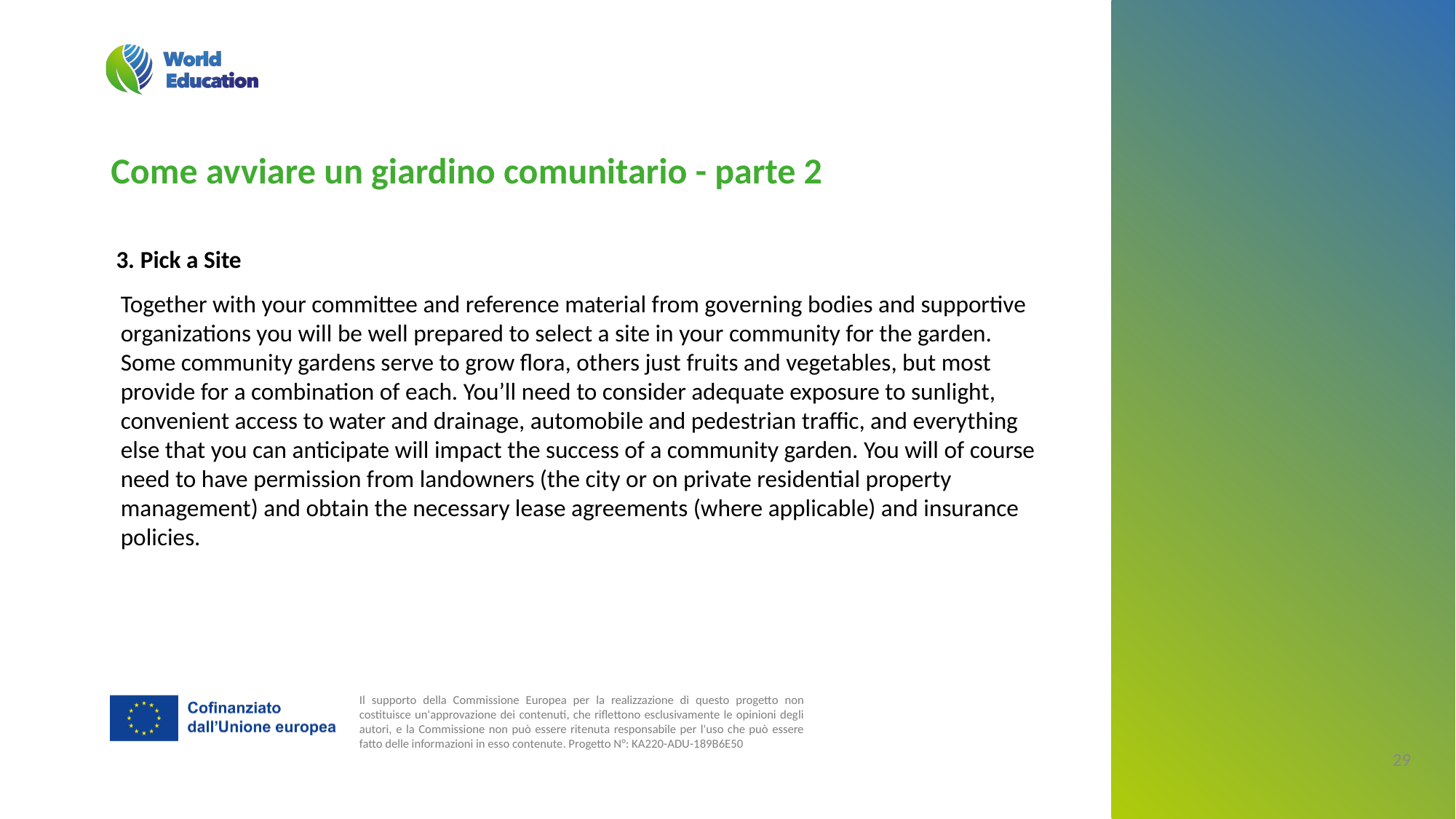

Come avviare un giardino comunitario - parte 2
3. Pick a Site
Together with your committee and reference material from governing bodies and supportive organizations you will be well prepared to select a site in your community for the garden. Some community gardens serve to grow flora, others just fruits and vegetables, but most provide for a combination of each. You’ll need to consider adequate exposure to sunlight, convenient access to water and drainage, automobile and pedestrian traffic, and everything else that you can anticipate will impact the success of a community garden. You will of course need to have permission from landowners (the city or on private residential property management) and obtain the necessary lease agreements (where applicable) and insurance policies.
29